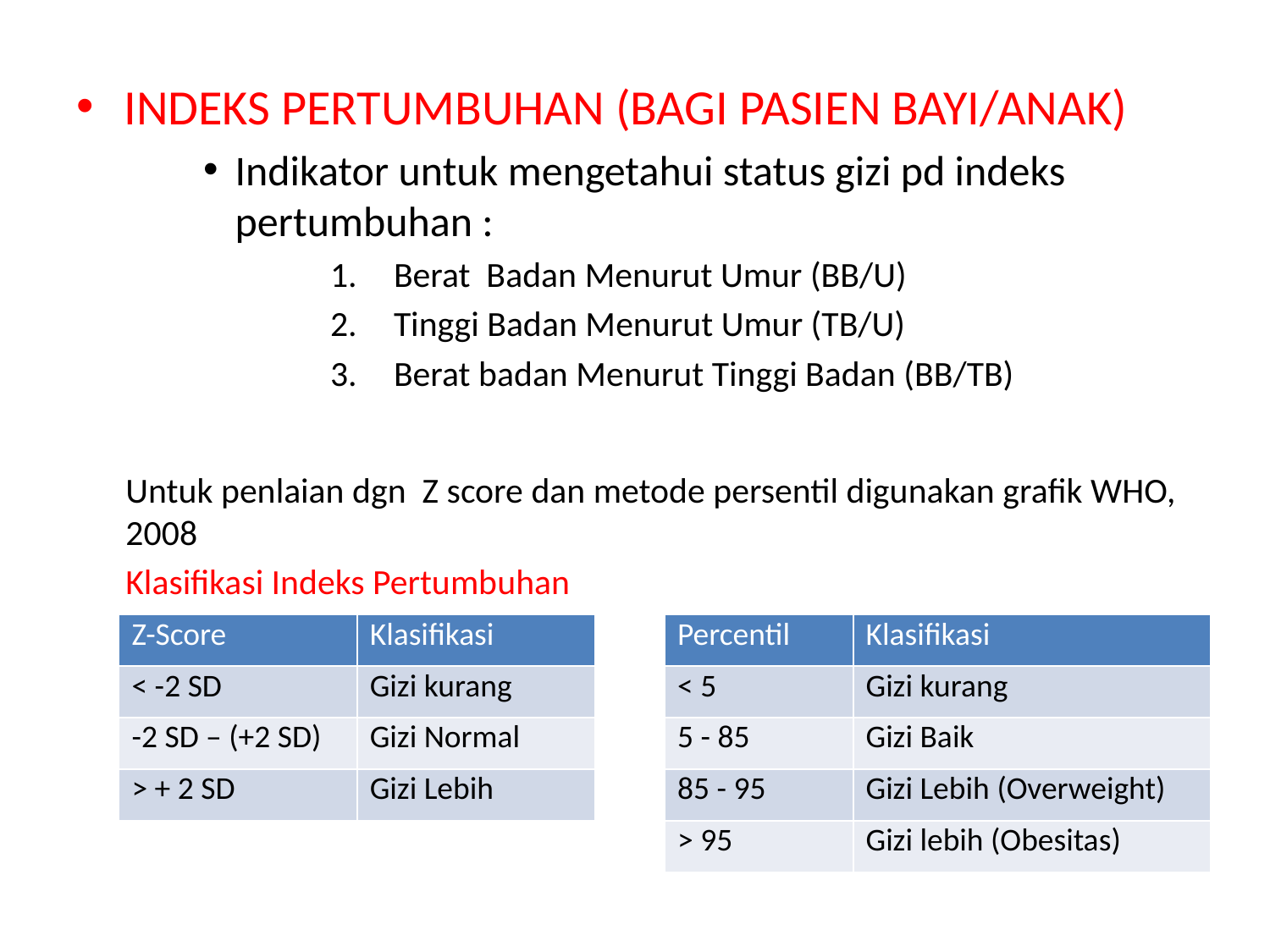

INDEKS PERTUMBUHAN (BAGI PASIEN BAYI/ANAK)
Indikator untuk mengetahui status gizi pd indeks pertumbuhan :
Berat  Badan Menurut Umur (BB/U)
Tinggi Badan Menurut Umur (TB/U)
Berat badan Menurut Tinggi Badan (BB/TB)

Untuk penlaian dgn  Z score dan metode persentil digunakan grafik WHO, 2008
Klasifikasi Indeks Pertumbuhan

| Z-Score | Klasifikasi |
| --- | --- |
| < -2 SD | Gizi kurang |
| -2 SD – (+2 SD) | Gizi Normal |
| > + 2 SD | Gizi Lebih |
| Percentil | Klasifikasi |
| --- | --- |
| < 5 | Gizi kurang |
| 5 - 85 | Gizi Baik |
| 85 - 95 | Gizi Lebih (Overweight) |
| > 95 | Gizi lebih (Obesitas) |